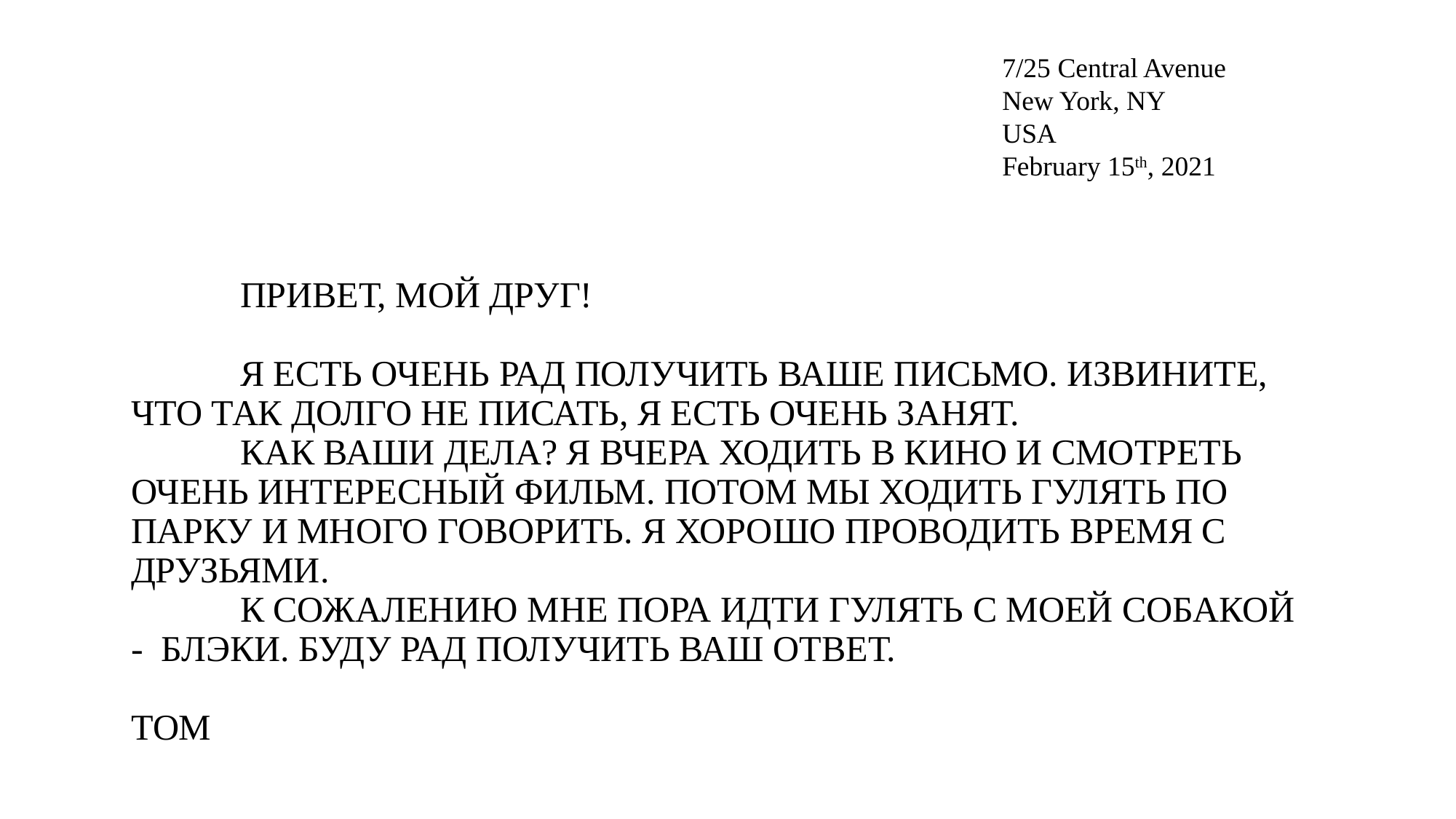

7/25 Central Avenue
New York, NY
USA
February 15th, 2021
# ПРИВЕТ, МОЙ ДРУГ! Я ЕСТЬ ОЧЕНЬ РАД ПОЛУЧИТЬ ВАШЕ ПИСЬМО. ИЗВИНИТЕ, ЧТО ТАК ДОЛГО НЕ ПИСАТЬ, Я ЕСТЬ ОЧЕНЬ ЗАНЯТ. КАК ВАШИ ДЕЛА? Я ВЧЕРА ХОДИТЬ В КИНО И СМОТРЕТЬ ОЧЕНЬ ИНТЕРЕСНЫЙ ФИЛЬМ. ПОТОМ МЫ ХОДИТЬ ГУЛЯТЬ ПО ПАРКУ И МНОГО ГОВОРИТЬ. Я ХОРОШО ПРОВОДИТЬ ВРЕМЯ С ДРУЗЬЯМИ. К СОЖАЛЕНИЮ МНЕ ПОРА ИДТИ ГУЛЯТЬ С МОЕЙ СОБАКОЙ -  БЛЭКИ. БУДУ РАД ПОЛУЧИТЬ ВАШ ОТВЕТ. ТОМ